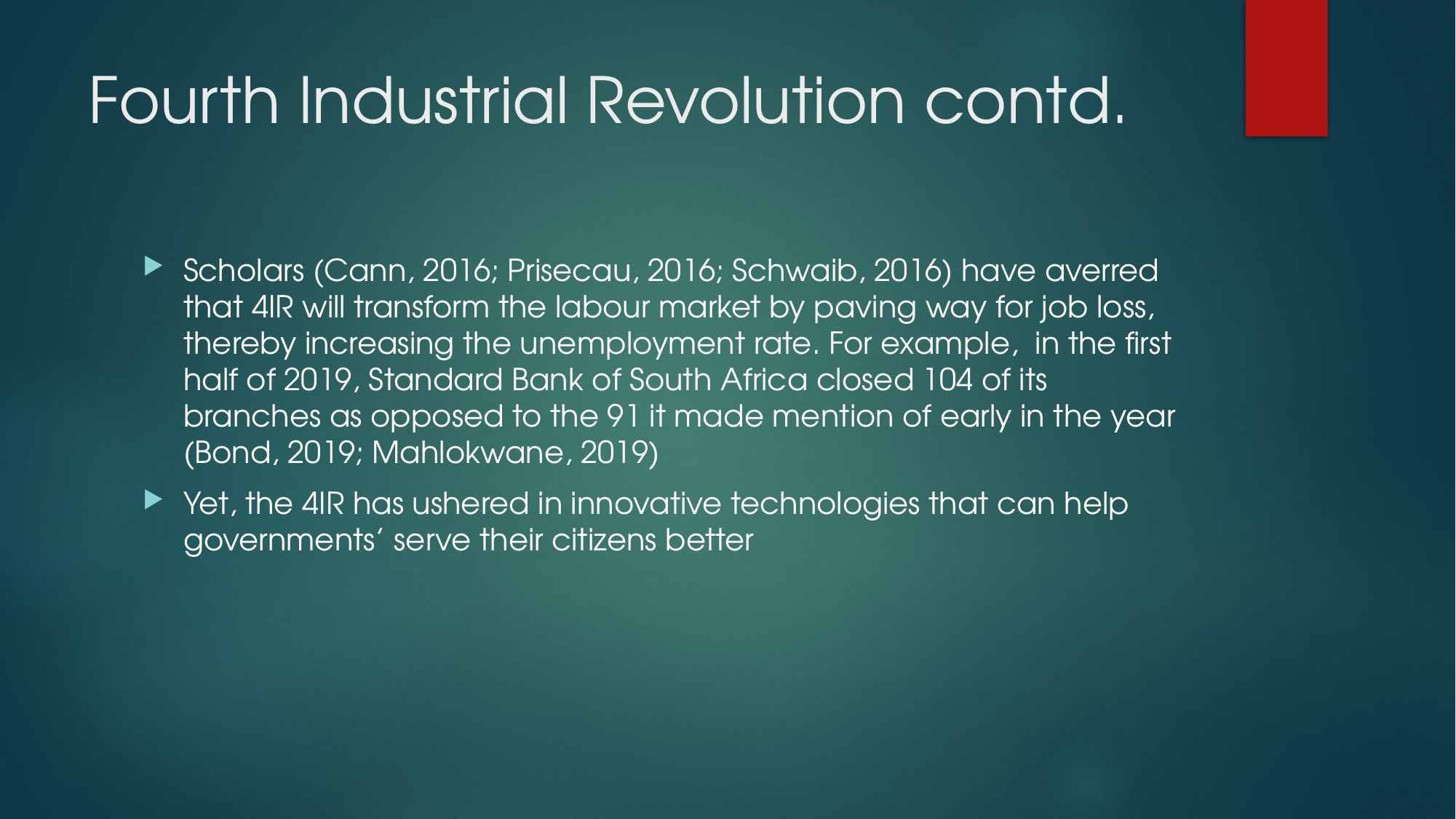

# Fourth Industrial Revolution contd.
Scholars (Cann, 2016; Prisecau, 2016; Schwaib, 2016) have averred that 4IR will transform the labour market by paving way for job loss, thereby increasing the unemployment rate. For example,  in the first half of 2019, Standard Bank of South Africa closed 104 of its branches as opposed to the 91 it made mention of early in the year (Bond, 2019; Mahlokwane, 2019)
Yet, the 4IR has ushered in innovative technologies that can help governments’ serve their citizens better